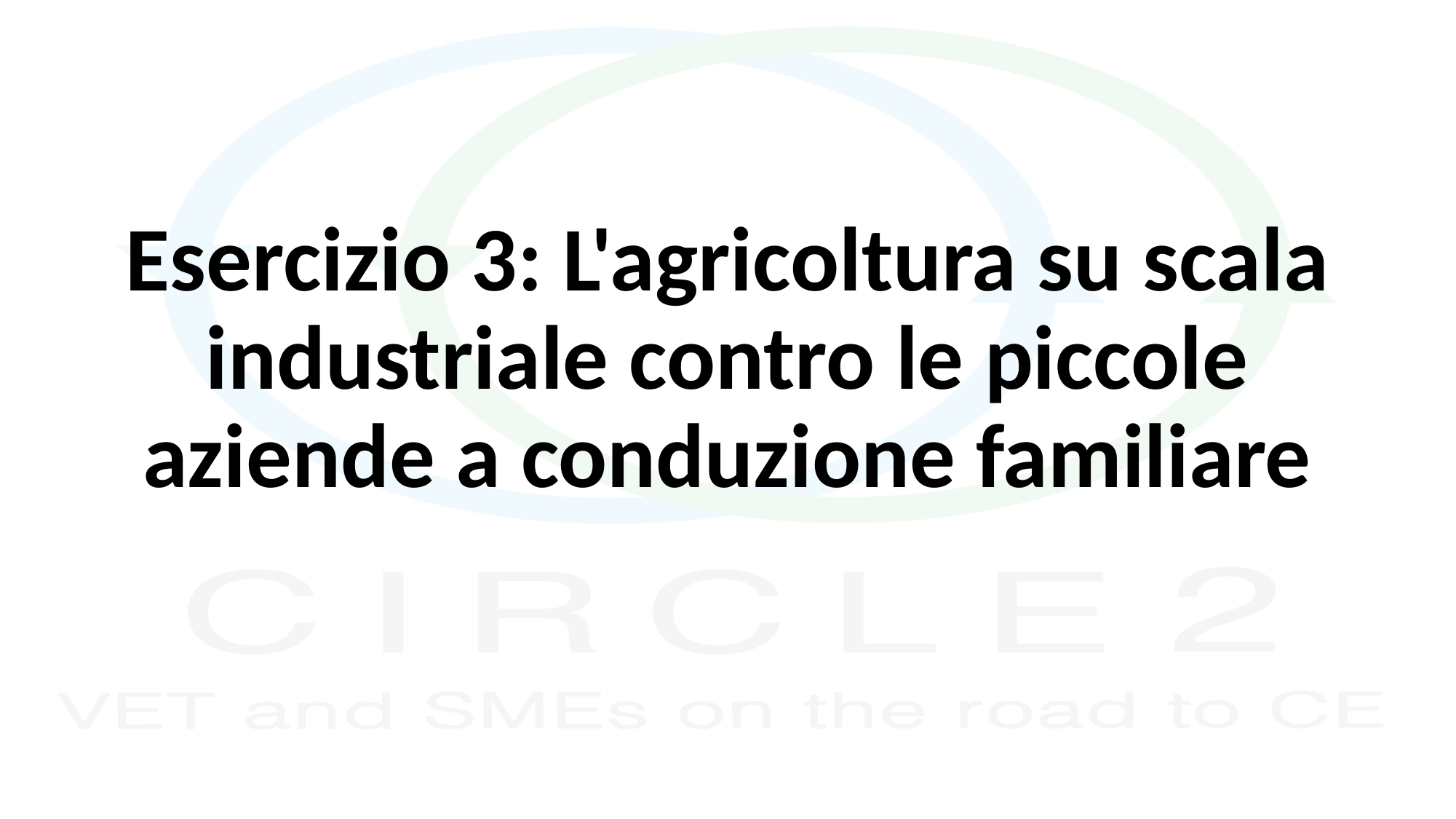

# Esercizio 3: L'agricoltura su scala industriale contro le piccole aziende a conduzione familiare